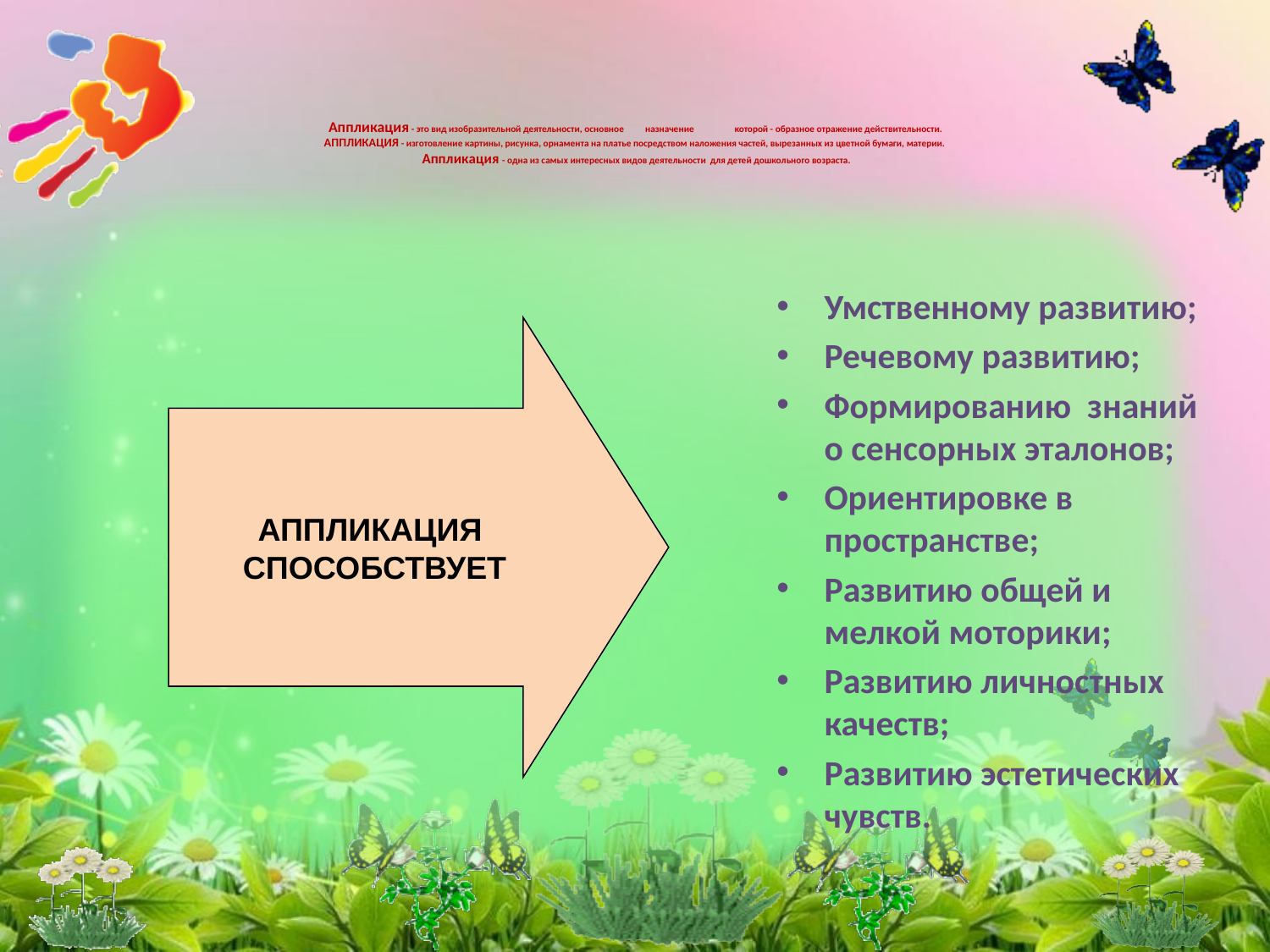

# Аппликация - это вид изобразительной деятельности, основное          назначение                   которой - образное отражение действительности. АППЛИКАЦИЯ - изготовление картины, рисунка, орнамента на платье посредством наложения частей, вырезанных из цветной бумаги, материи. Аппликация - одна из самых интересных видов деятельности  для детей дошкольного возраста.
Умственному развитию;
Речевому развитию;
Формированию  знаний о сенсорных эталонов;
Ориентировке в пространстве;
Развитию общей и мелкой моторики;
Развитию личностных качеств;
Развитию эстетических чувств.

АППЛИКАЦИЯ
СПОСОБСТВУЕТ